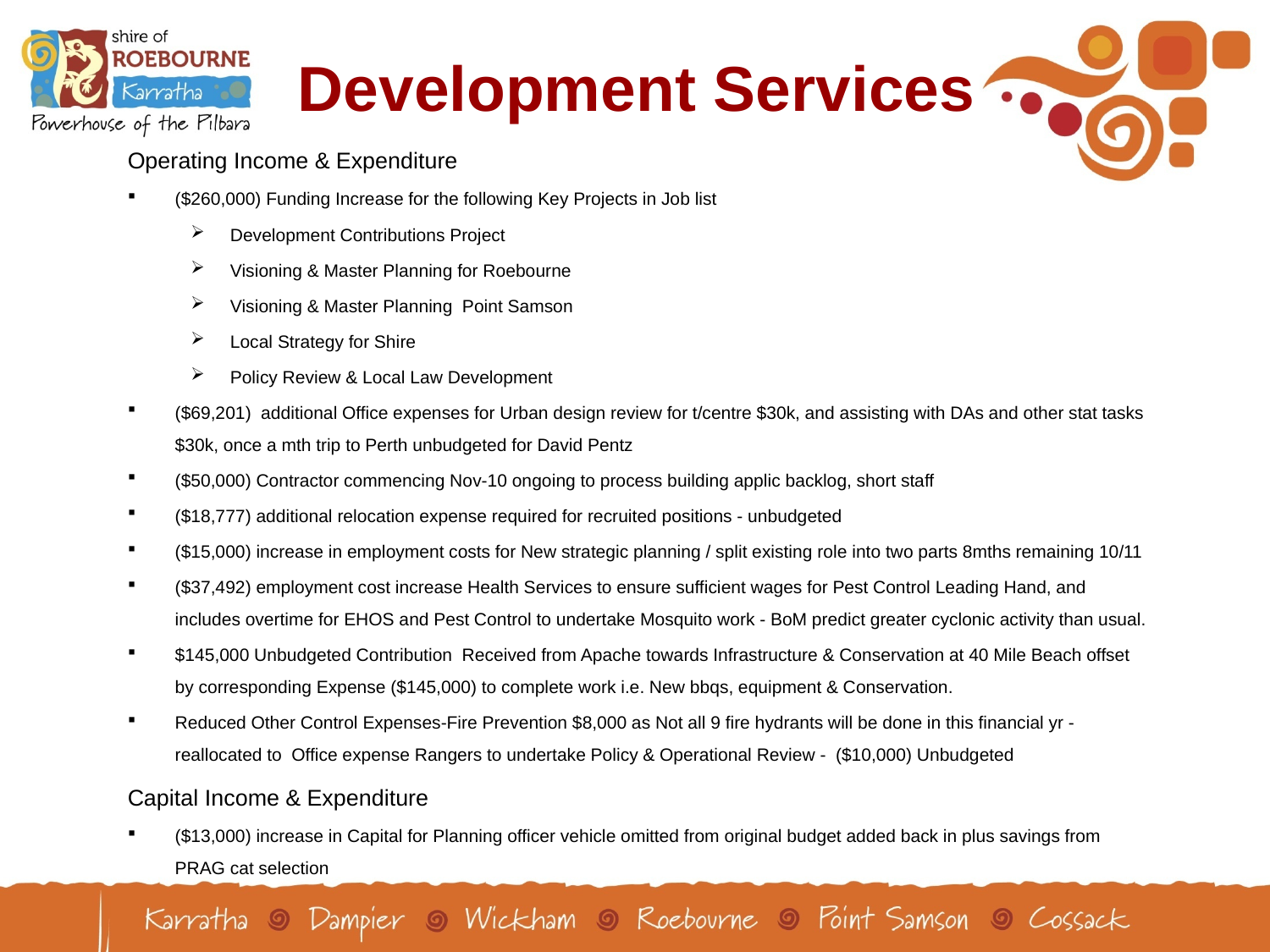

# Development Services
Operating Income & Expenditure
($260,000) Funding Increase for the following Key Projects in Job list
Development Contributions Project
Visioning & Master Planning for Roebourne
Visioning & Master Planning  Point Samson
Local Strategy for Shire
Policy Review & Local Law Development
($69,201)  additional Office expenses for Urban design review for t/centre $30k, and assisting with DAs and other stat tasks $30k, once a mth trip to Perth unbudgeted for David Pentz
($50,000) Contractor commencing Nov-10 ongoing to process building applic backlog, short staff
($18,777) additional relocation expense required for recruited positions - unbudgeted
($15,000) increase in employment costs for New strategic planning / split existing role into two parts 8mths remaining 10/11
($37,492) employment cost increase Health Services to ensure sufficient wages for Pest Control Leading Hand, and includes overtime for EHOS and Pest Control to undertake Mosquito work - BoM predict greater cyclonic activity than usual.
$145,000 Unbudgeted Contribution  Received from Apache towards Infrastructure & Conservation at 40 Mile Beach offset by corresponding Expense ($145,000) to complete work i.e. New bbqs, equipment & Conservation.
Reduced Other Control Expenses-Fire Prevention $8,000 as Not all 9 fire hydrants will be done in this financial yr - reallocated to  Office expense Rangers to undertake Policy & Operational Review -  ($10,000) Unbudgeted
Capital Income & Expenditure
($13,000) increase in Capital for Planning officer vehicle omitted from original budget added back in plus savings from PRAG cat selection